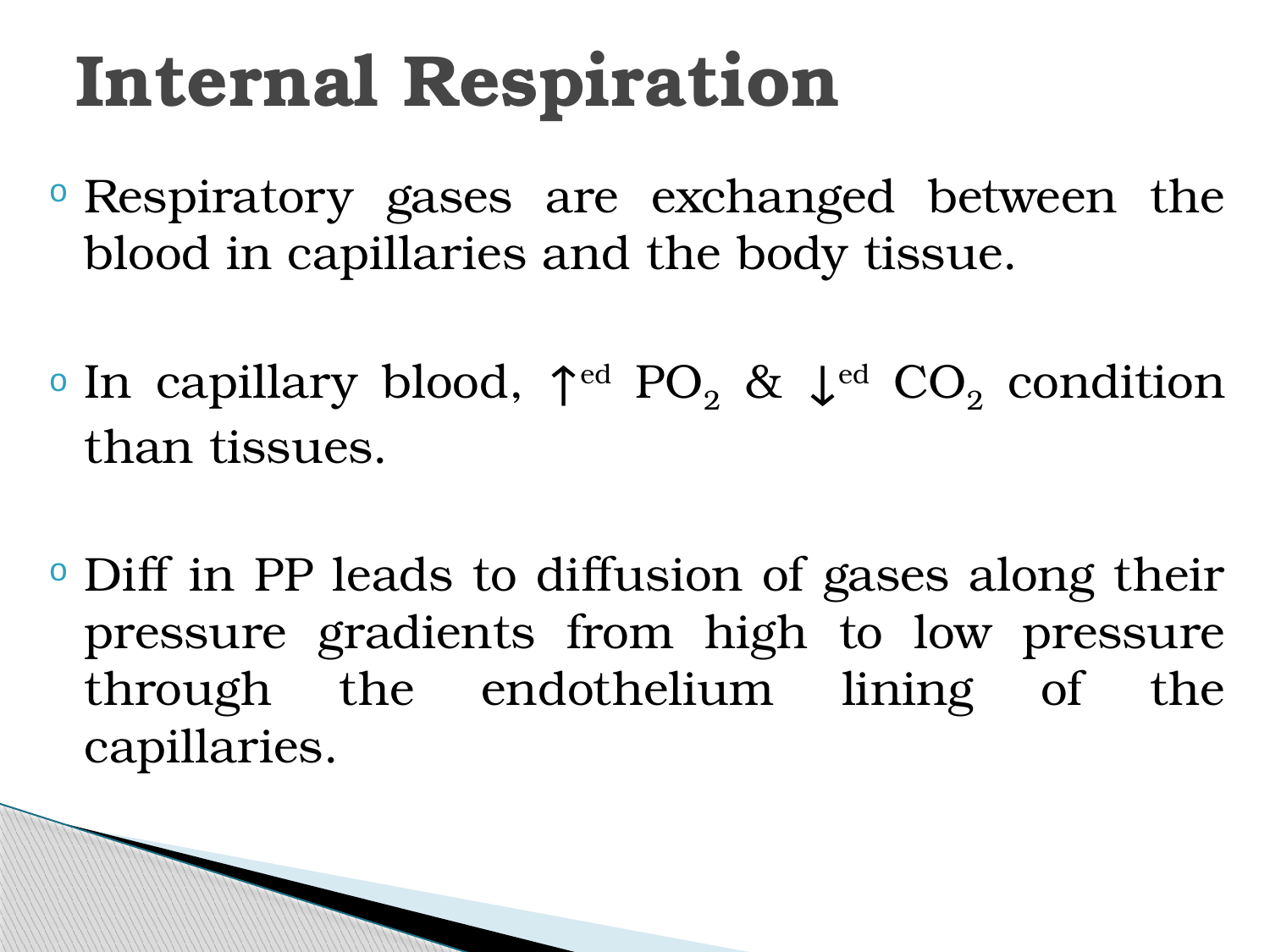

# Internal Respiration
Respiratory gases are exchanged between the blood in capillaries and the body tissue.

In capillary blood, ↑ed PO2 & ↓ed CO2 condition than tissues.

Diff in PP leads to diffusion of gases along their pressure gradients from high to low pressure through the endothelium lining of the capillaries.